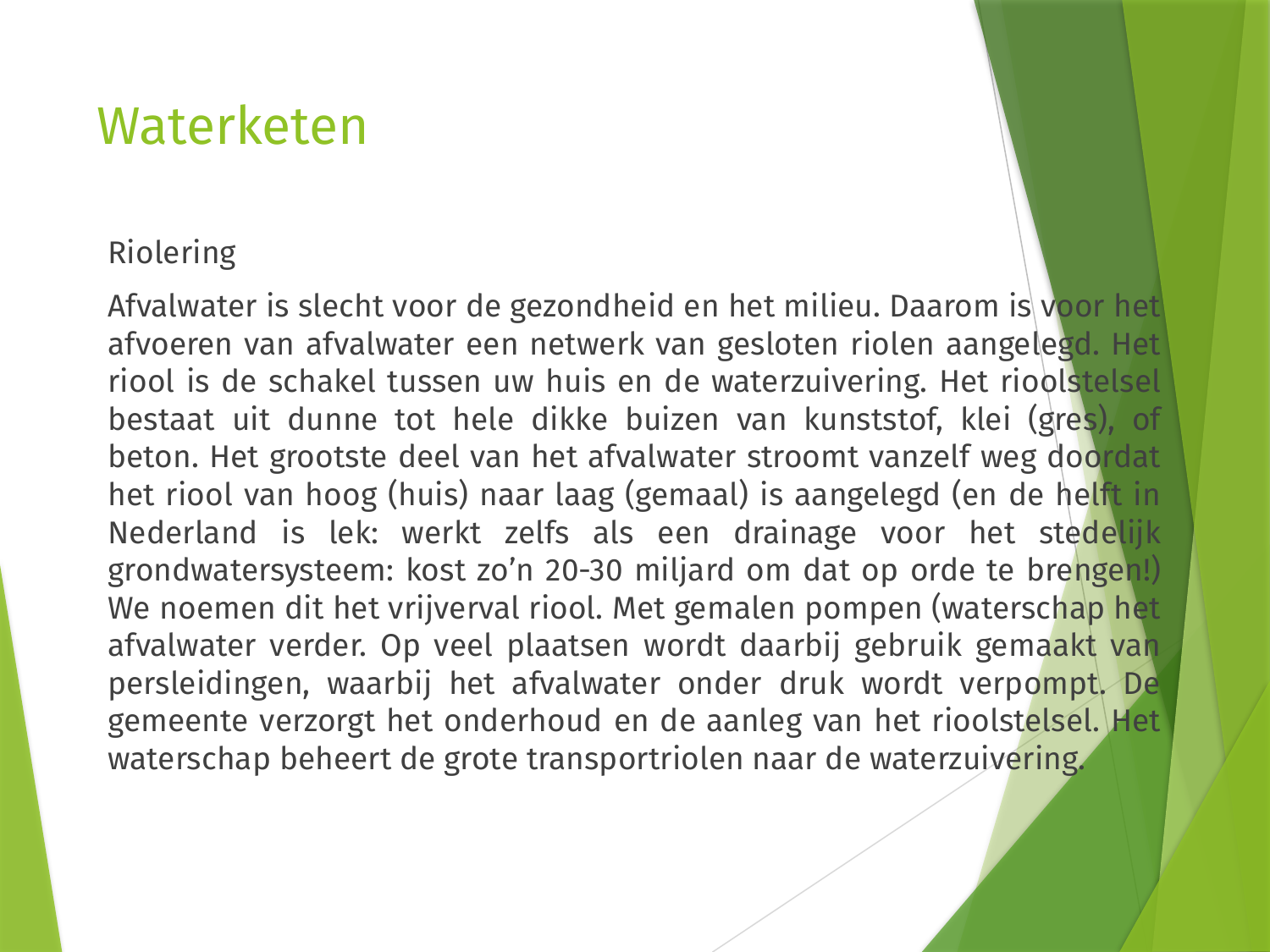

# Waterketen
Riolering
Afvalwater is slecht voor de gezondheid en het milieu. Daarom is voor het afvoeren van afvalwater een netwerk van gesloten riolen aangelegd. Het riool is de schakel tussen uw huis en de waterzuivering. Het rioolstelsel bestaat uit dunne tot hele dikke buizen van kunststof, klei (gres), of beton. Het grootste deel van het afvalwater stroomt vanzelf weg doordat het riool van hoog (huis) naar laag (gemaal) is aangelegd (en de helft in Nederland is lek: werkt zelfs als een drainage voor het stedelijk grondwatersysteem: kost zo’n 20-30 miljard om dat op orde te brengen!) We noemen dit het vrijverval riool. Met gemalen pompen (waterschap het afvalwater verder. Op veel plaatsen wordt daarbij gebruik gemaakt van persleidingen, waarbij het afvalwater onder druk wordt verpompt. De gemeente verzorgt het onderhoud en de aanleg van het rioolstelsel. Het waterschap beheert de grote transportriolen naar de waterzuivering.